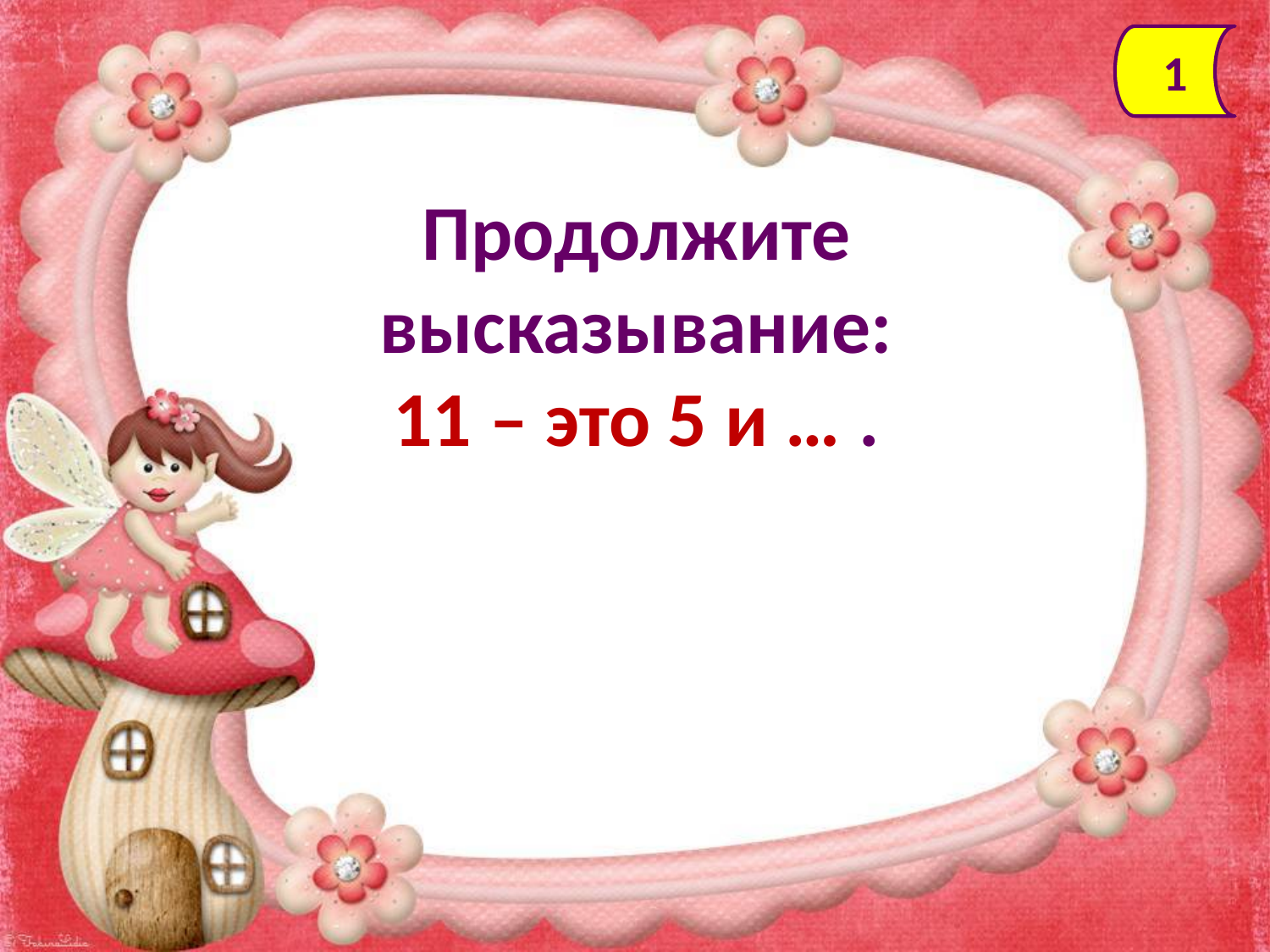

1
Продолжите высказывание:
11 – это 5 и … .